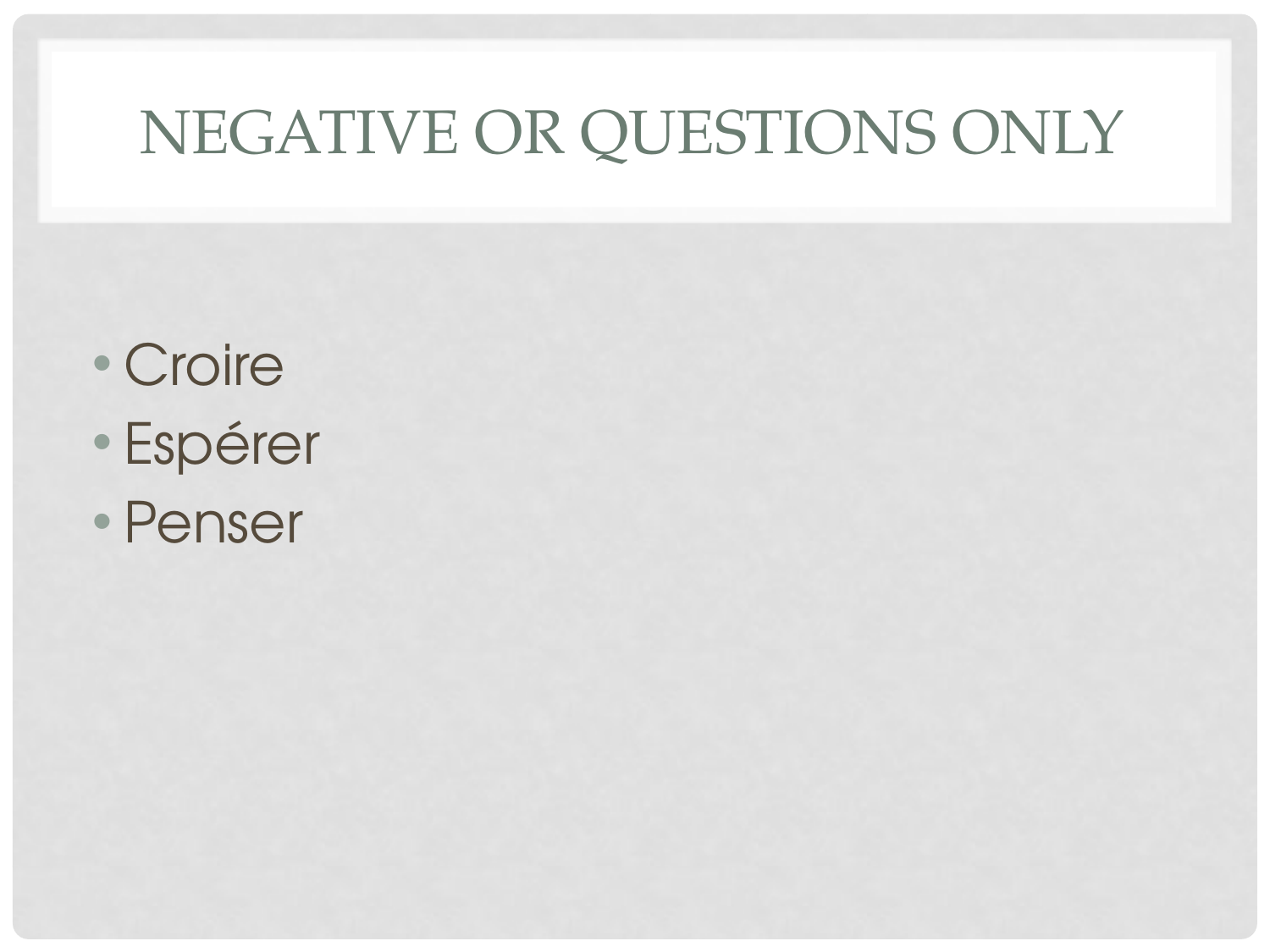

# Negative or questions only

Croire
Espérer
Penser